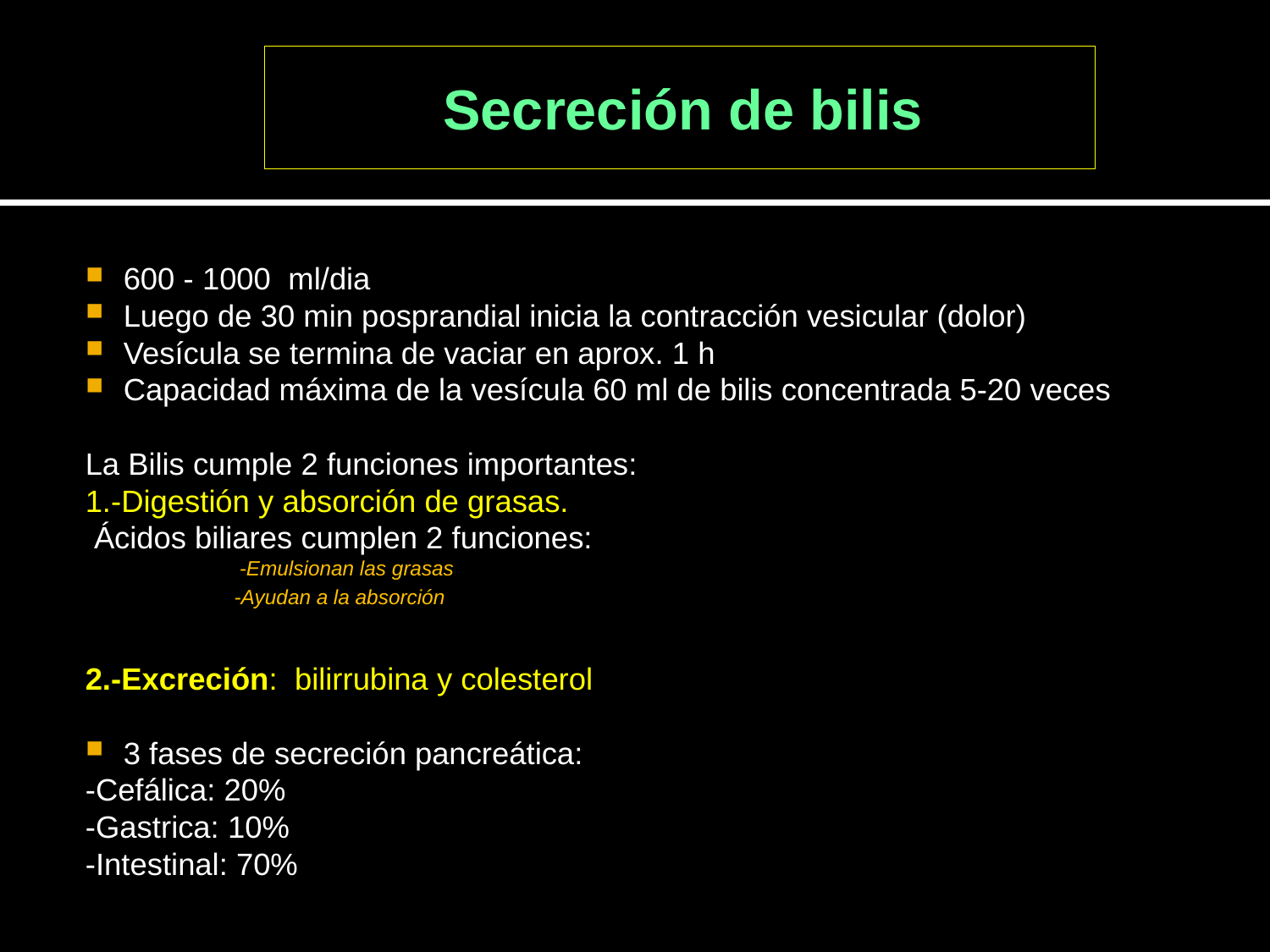

# Secreción de bilis
600 - 1000  ml/dia
Luego de 30 min posprandial inicia la contracción vesicular (dolor)
Vesícula se termina de vaciar en aprox. 1 h
Capacidad máxima de la vesícula 60 ml de bilis concentrada 5-20 veces

La Bilis cumple 2 funciones importantes:
1.-Digestión y absorción de grasas.
 Ácidos biliares cumplen 2 funciones:
                           -Emulsionan las grasas
                   -Ayudan a la absorción

2.-Excreción:  bilirrubina y colesterol

3 fases de secreción pancreática:
-Cefálica: 20%
-Gastrica: 10%
-Intestinal: 70%